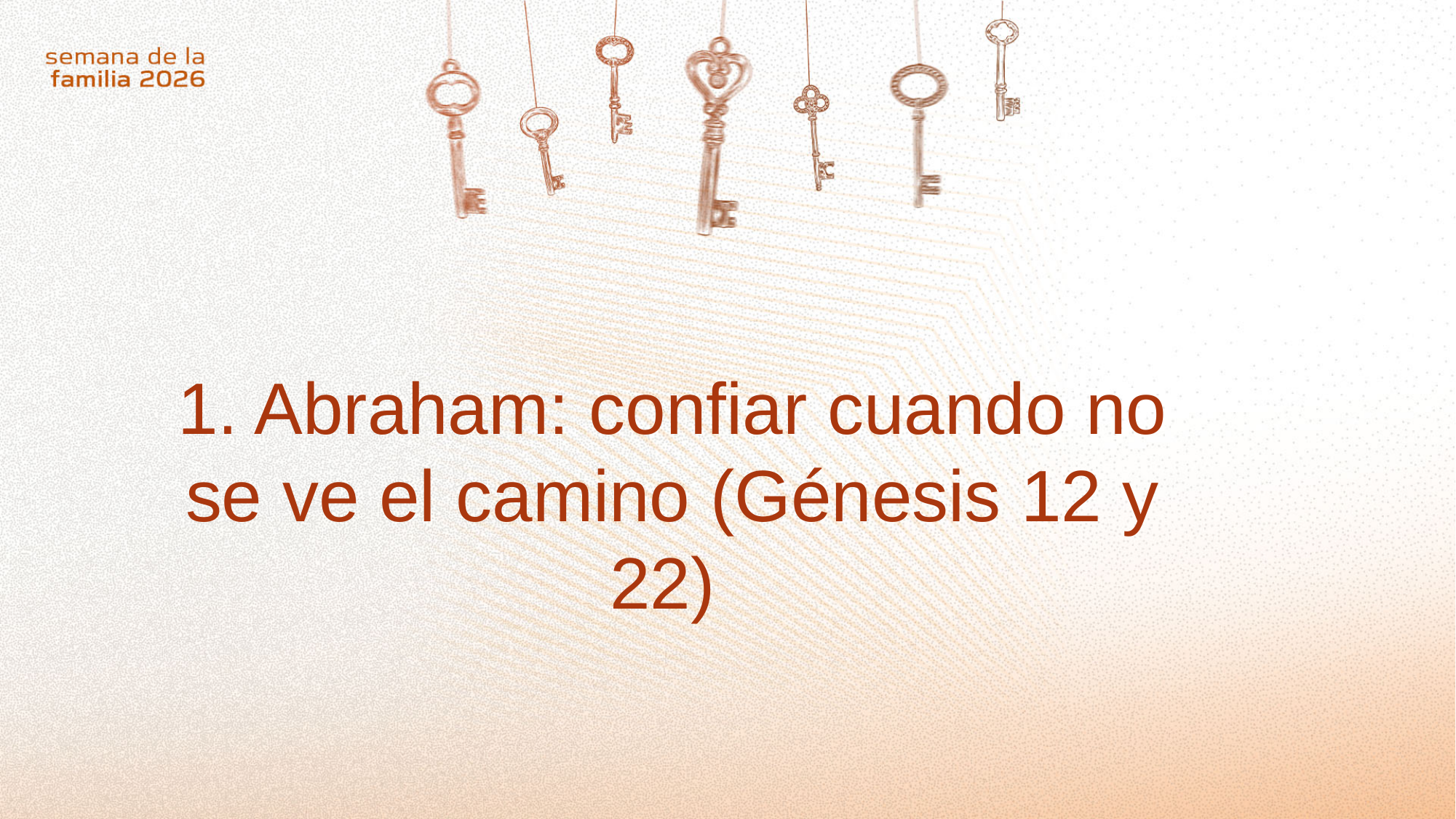

1. Abraham: confiar cuando no se ve el camino (Génesis 12 y 22)